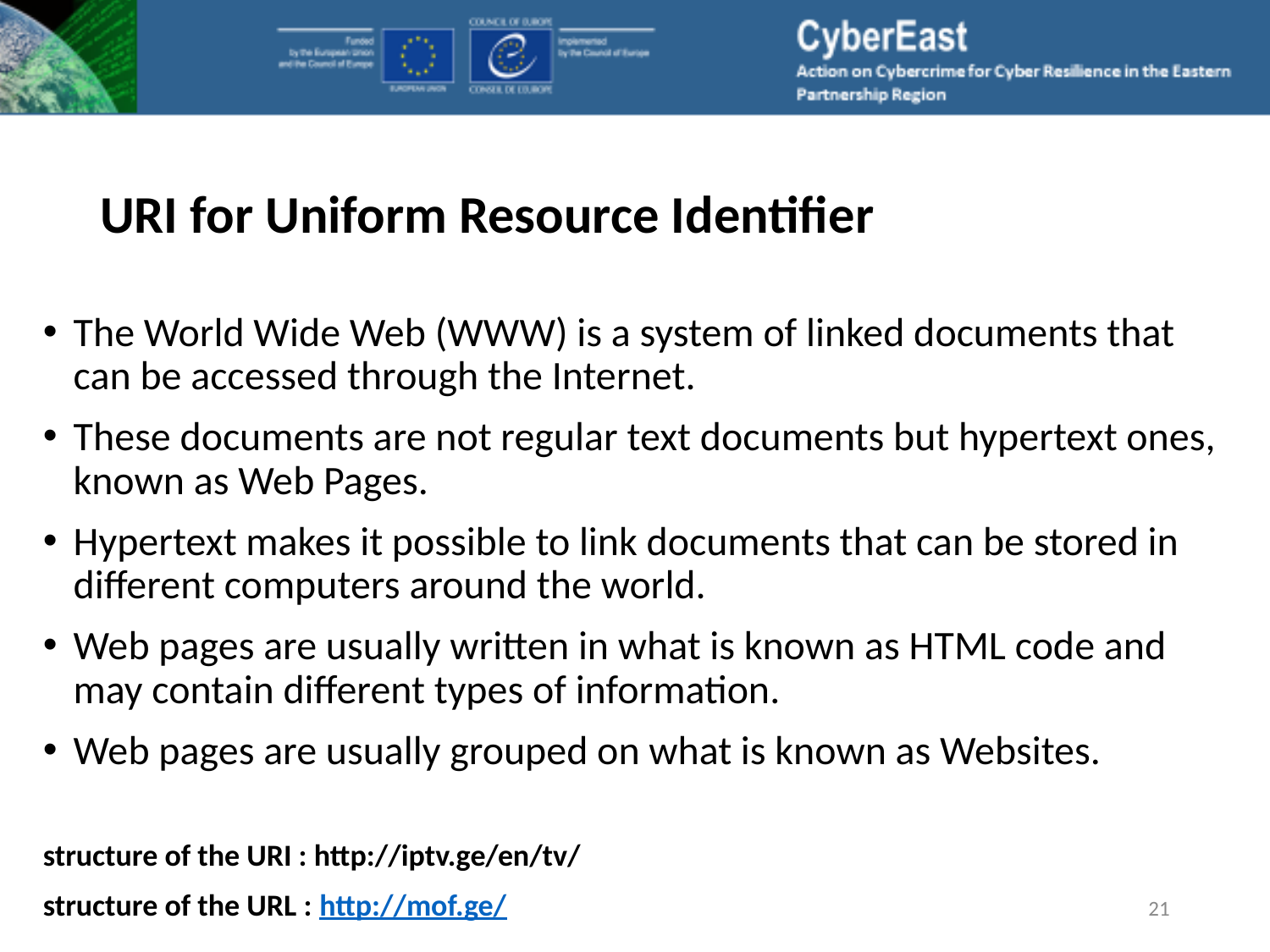

# URI for Uniform Resource Identifier
The World Wide Web (WWW) is a system of linked documents that can be accessed through the Internet.
These documents are not regular text documents but hypertext ones, known as Web Pages.
Hypertext makes it possible to link documents that can be stored in different computers around the world.
Web pages are usually written in what is known as HTML code and may contain different types of information.
Web pages are usually grouped on what is known as Websites.

structure of the URI : http://iptv.ge/en/tv/
structure of the URL : http://mof.ge/
21